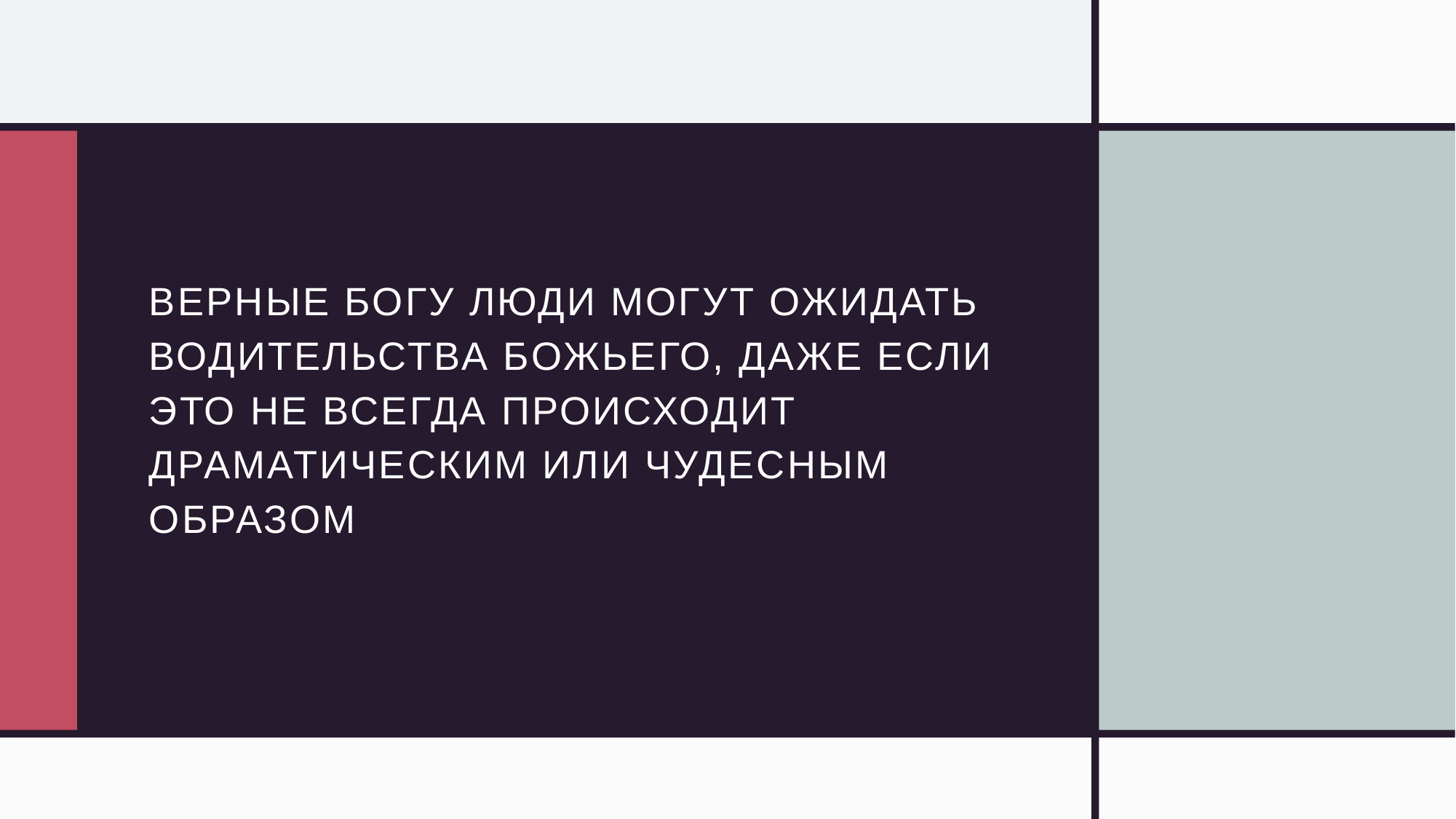

# Верные Богу люди могут ожидать водительства Божьего, даже если это не всегда происходит драматическим или чудесным образом